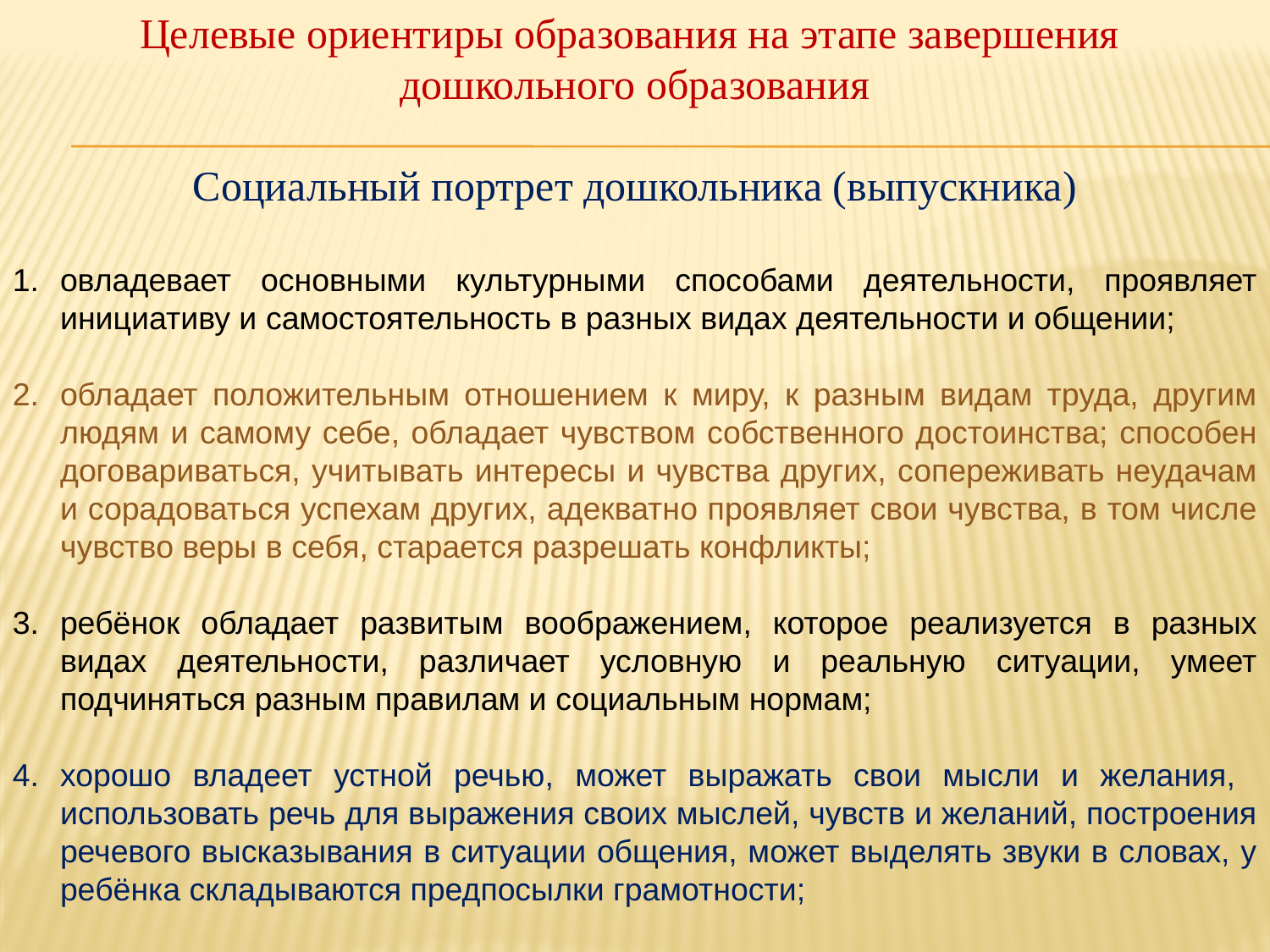

Целевые ориентиры образования на этапе завершения
дошкольного образования

Социальный портрет дошкольника (выпускника)

овладевает основными культурными способами деятельности, проявляет инициативу и самостоятельность в разных видах деятельности и общении;

обладает положительным отношением к миру, к разным видам труда, другим людям и самому себе, обладает чувством собственного достоинства; способен договариваться, учитывать интересы и чувства других, сопереживать неудачам и сорадоваться успехам других, адекватно проявляет свои чувства, в том числе чувство веры в себя, старается разрешать конфликты;

ребёнок обладает развитым воображением, которое реализуется в разных видах деятельности, различает условную и реальную ситуации, умеет подчиняться разным правилам и социальным нормам;

хорошо владеет устной речью, может выражать свои мысли и желания,  использовать речь для выражения своих мыслей, чувств и желаний, построения речевого высказывания в ситуации общения, может выделять звуки в словах, у ребёнка складываются предпосылки грамотности;

#